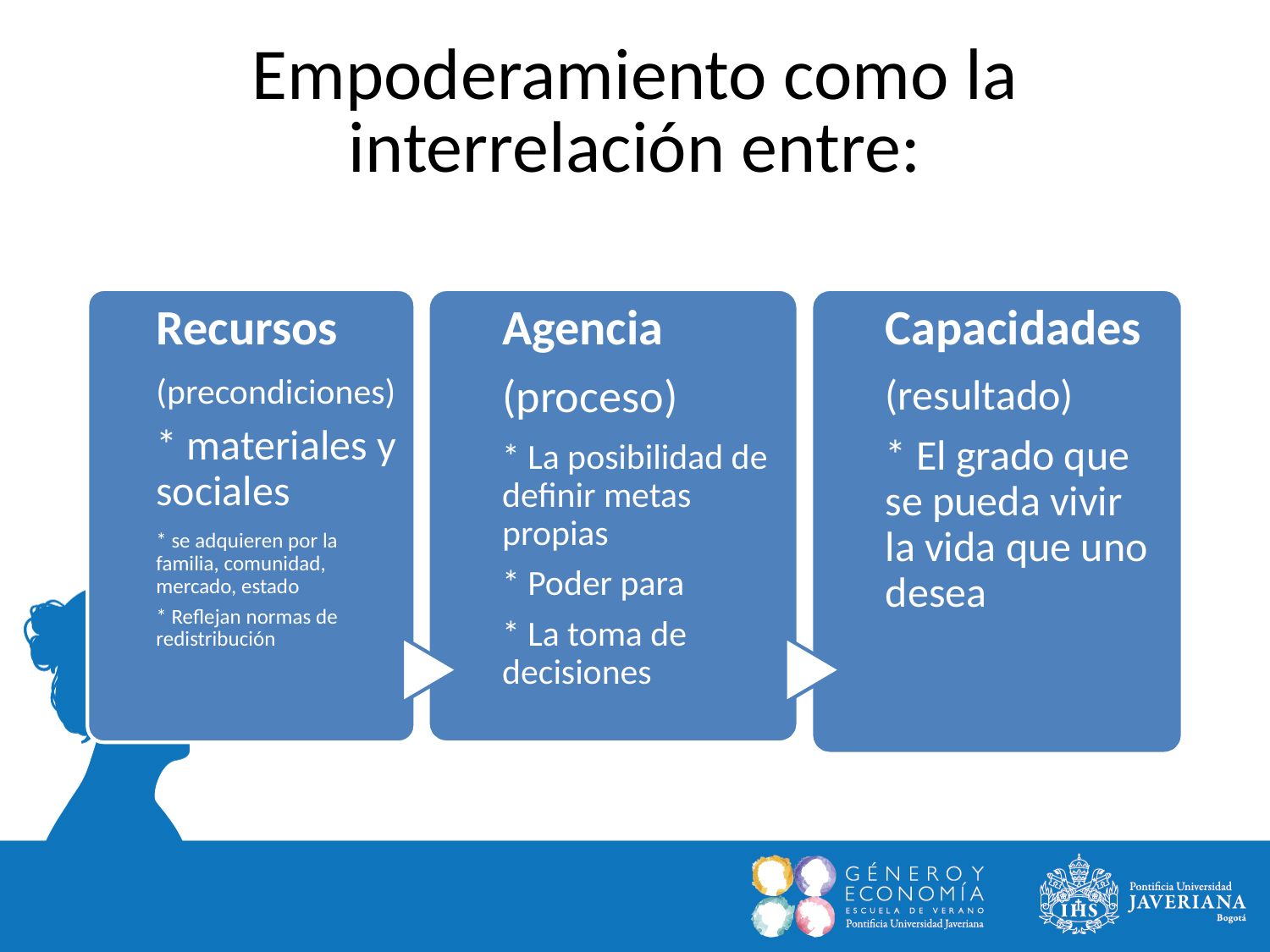

Empoderamiento como la interrelación entre:

Recursos
(precondiciones)
* materiales y sociales
* se adquieren por la familia, comunidad, mercado, estado
* Reflejan normas de redistribución

Agencia
(proceso)
* La posibilidad de definir metas propias
* Poder para
* La toma de decisiones

Capacidades
(resultado)
* El grado que se pueda vivir la vida que uno desea